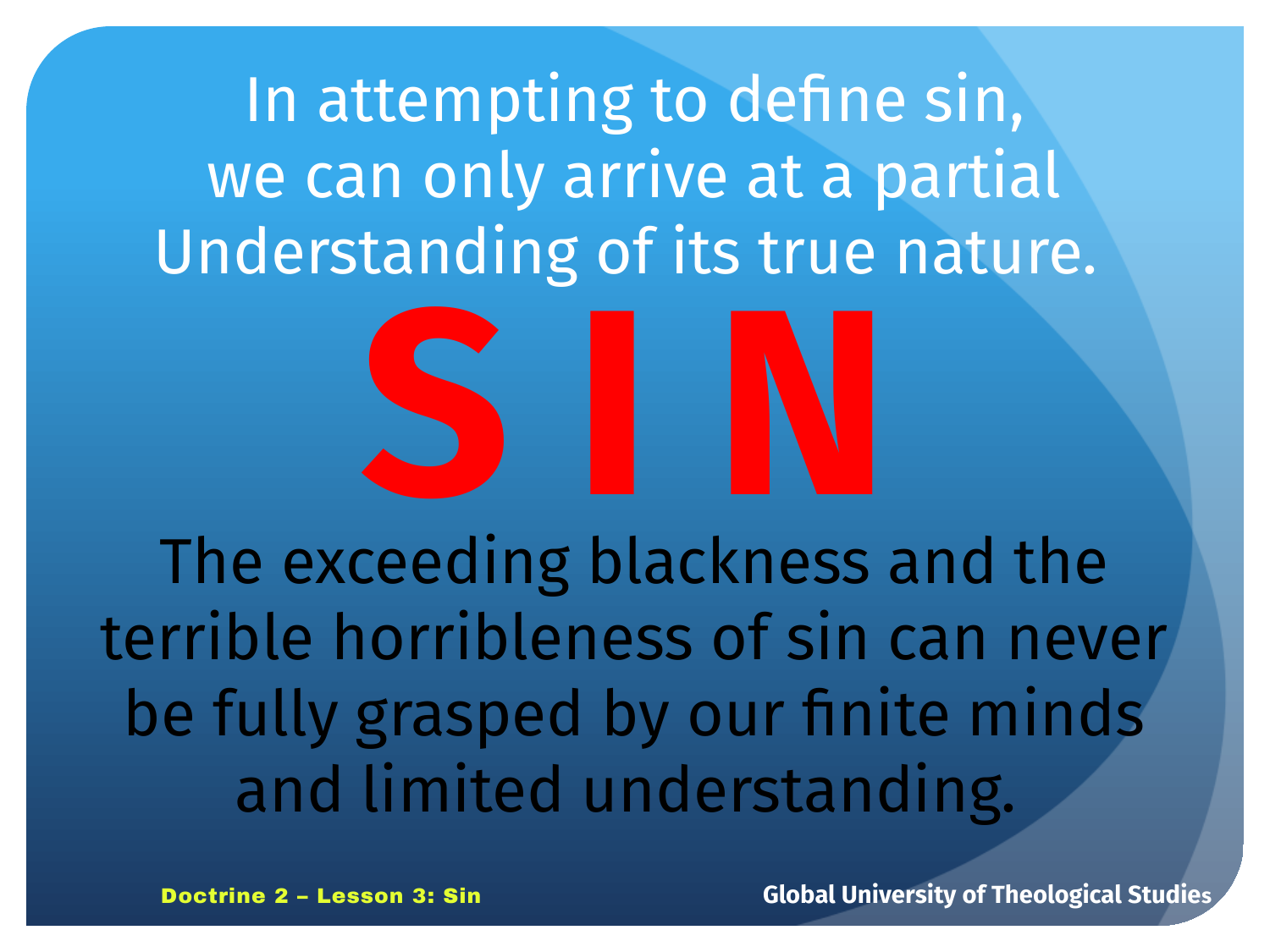

In attempting to define sin,
we can only arrive at a partial
Understanding of its true nature.
S I N
The exceeding blackness and the terrible horribleness of sin can never be fully grasped by our finite minds and limited understanding.
Doctrine 2 – Lesson 3: Sin                                     Global University of Theological Studies